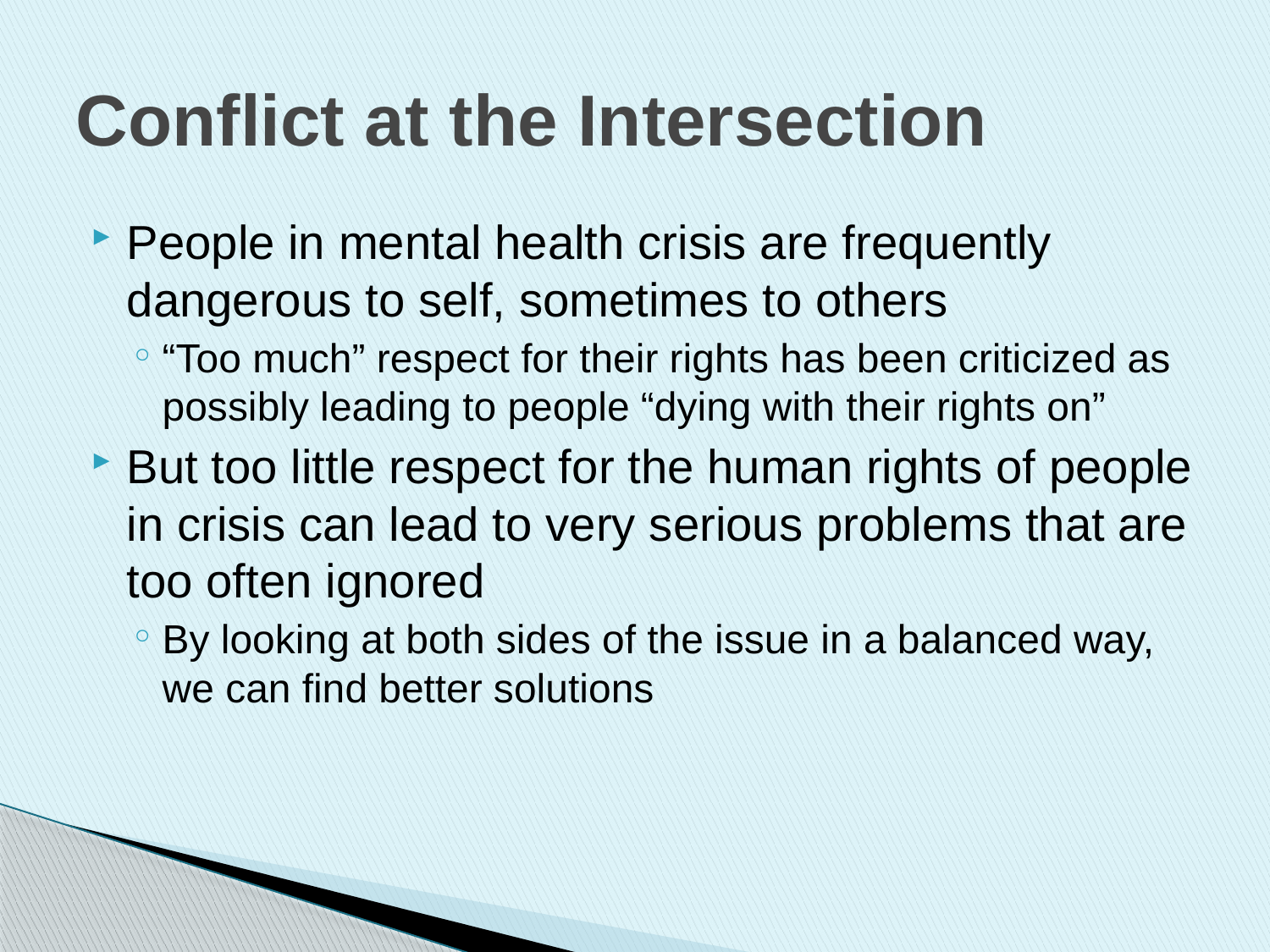

# Conflict at the Intersection
People in mental health crisis are frequently dangerous to self, sometimes to others
“Too much” respect for their rights has been criticized as possibly leading to people “dying with their rights on”
But too little respect for the human rights of people in crisis can lead to very serious problems that are too often ignored
By looking at both sides of the issue in a balanced way, we can find better solutions